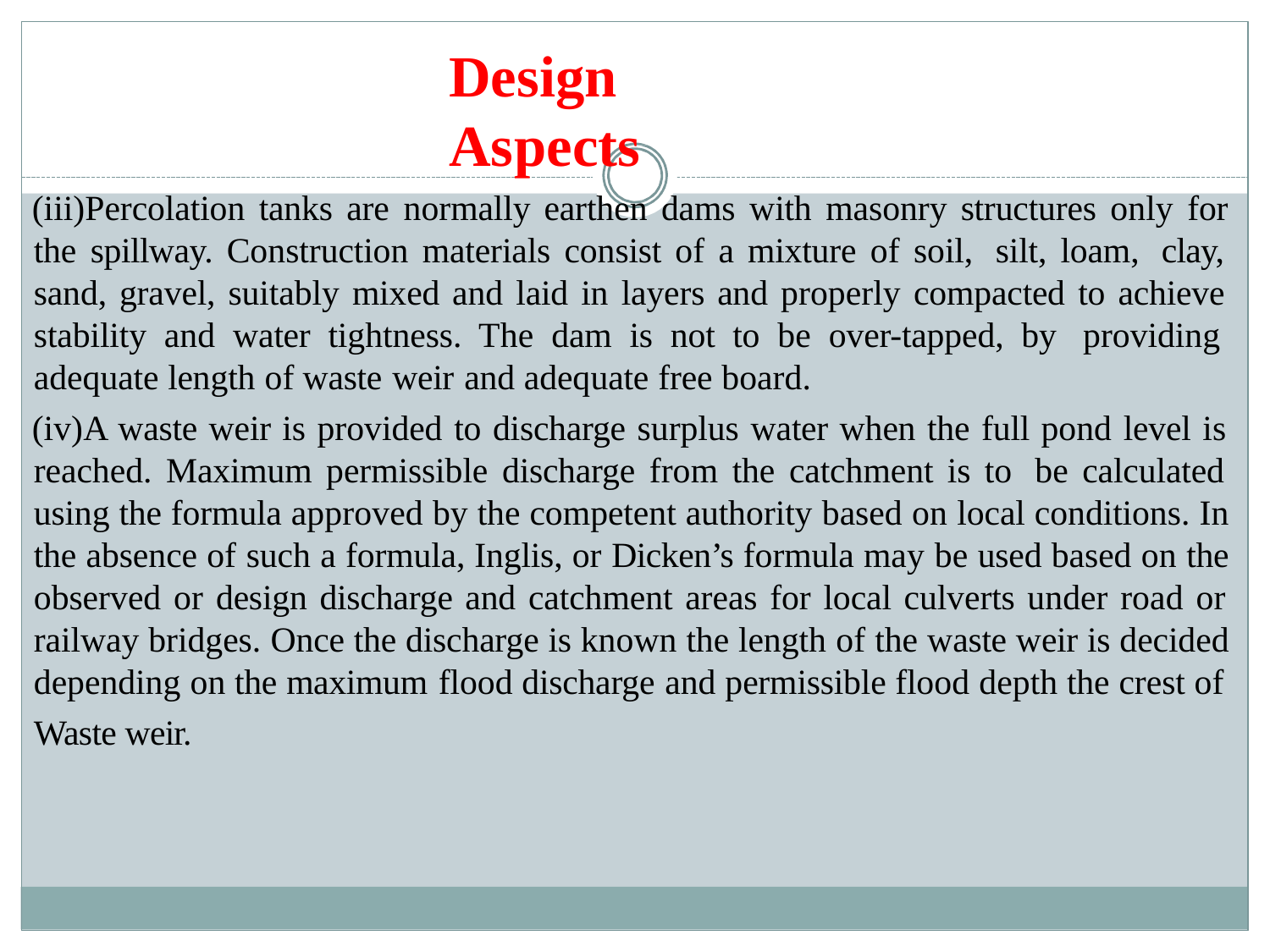

# Design Aspects
Percolation tanks are normally earthen dams with masonry structures only for  the spillway. Construction materials consist of a mixture of soil, silt, loam, clay,  sand, gravel, suitably mixed and laid in layers and properly compacted to achieve  stability and water tightness. The dam is not to be over-tapped, by providing  adequate length of waste weir and adequate free board.
A waste weir is provided to discharge surplus water when the full pond level is  reached. Maximum permissible discharge from the catchment is to be calculated  using the formula approved by the competent authority based on local conditions. In  the absence of such a formula, Inglis, or Dicken’s formula may be used based on the  observed or design discharge and catchment areas for local culverts under road or  railway bridges. Once the discharge is known the length of the waste weir is decided  depending on the maximum flood discharge and permissible flood depth the crest of
Waste weir.